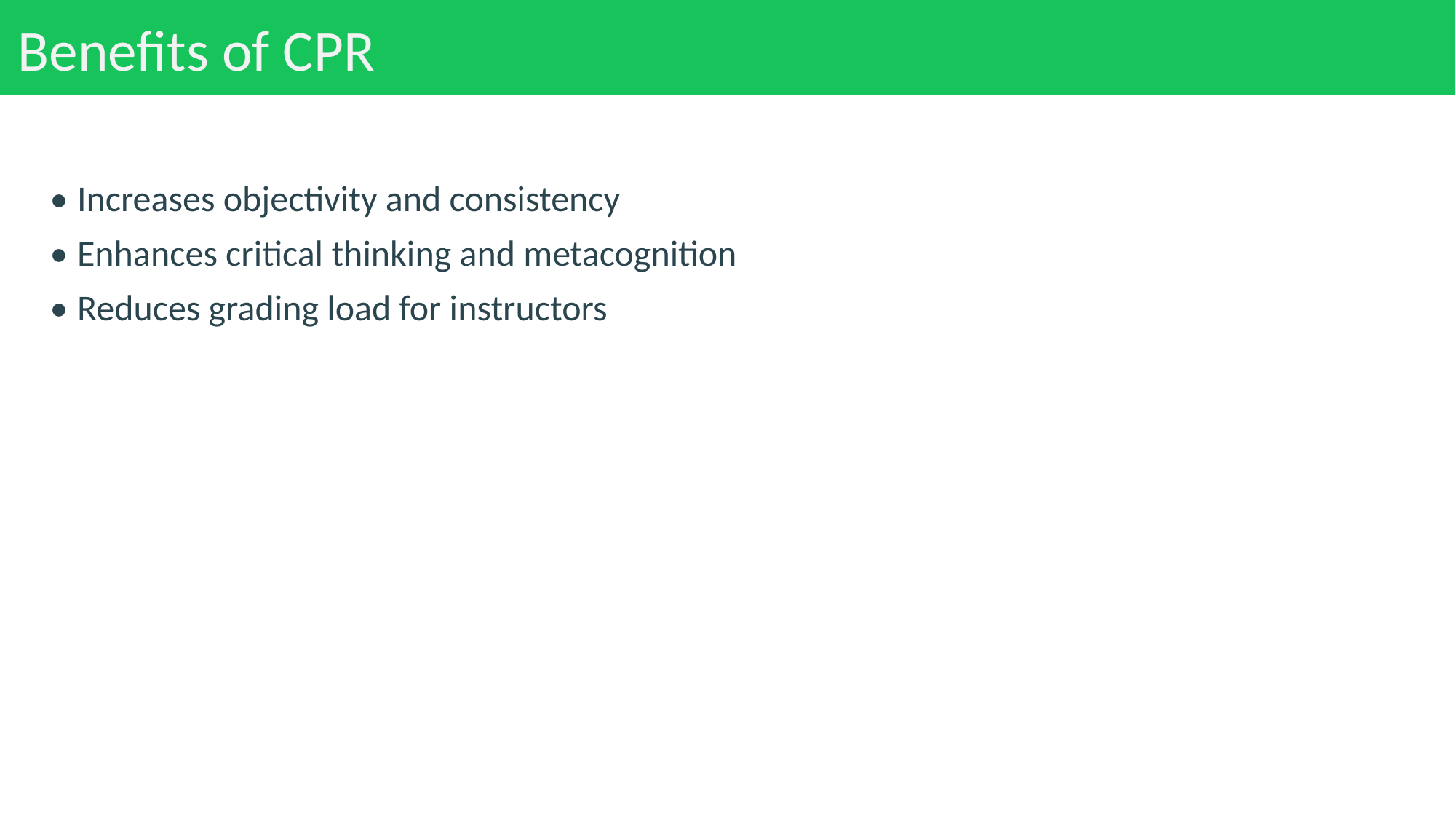

# Benefits of CPR
•	Increases objectivity and consistency
•	Enhances critical thinking and metacognition
•	Reduces grading load for instructors